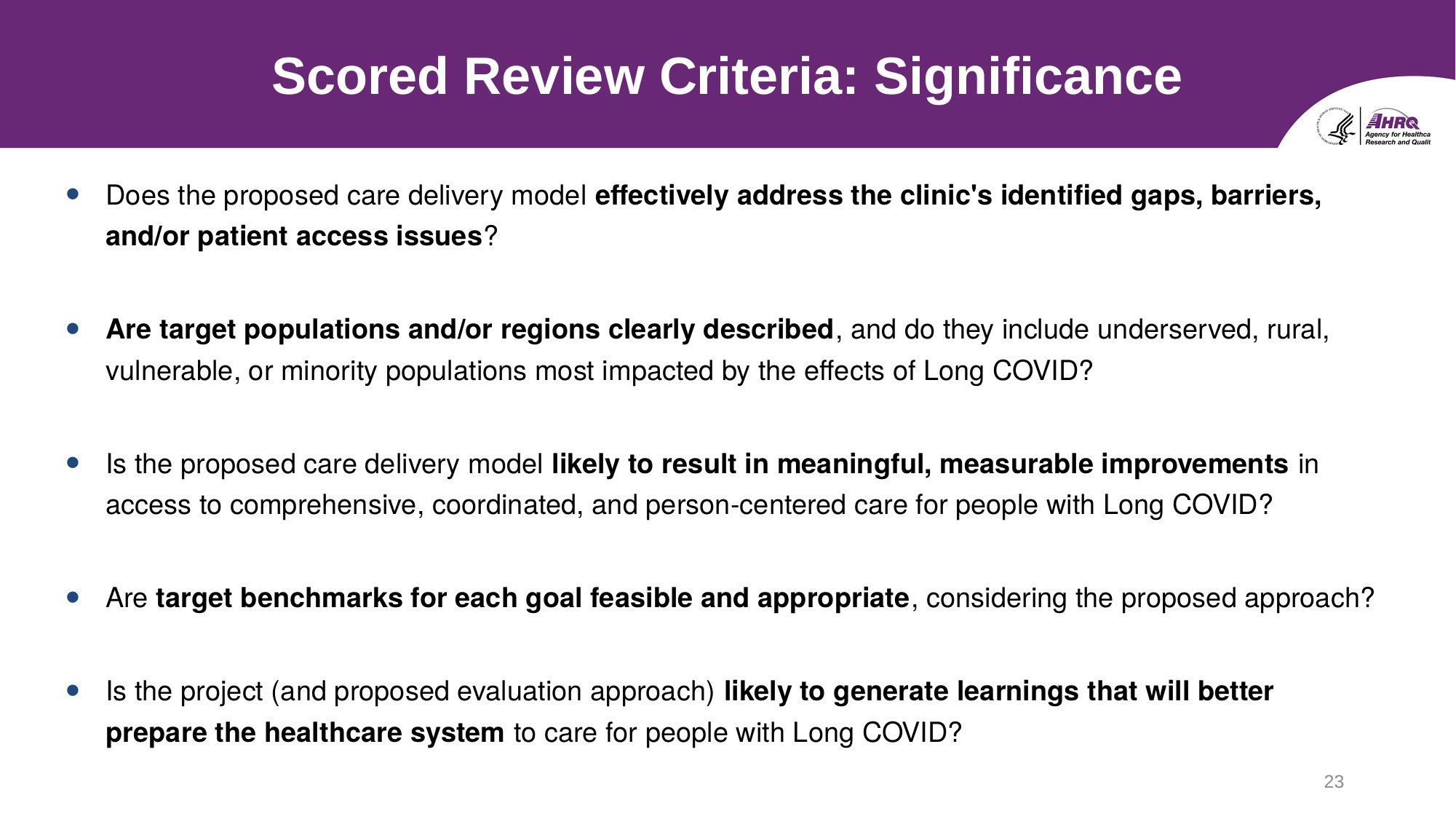

# Scored Review Criteria: Significance
Does the proposed care delivery model effectively address the clinic's identified gaps, barriers, and/or patient access issues?

Are target populations and/or regions clearly described, and do they include underserved, rural, vulnerable, or minority populations most impacted by the effects of Long COVID?

Is the proposed care delivery model likely to result in meaningful, measurable improvements in access to comprehensive, coordinated, and person-centered care for people with Long COVID?

Are target benchmarks for each goal feasible and appropriate, considering the proposed approach?

Is the project (and proposed evaluation approach) likely to generate learnings that will better prepare the healthcare system to care for people with Long COVID?
23